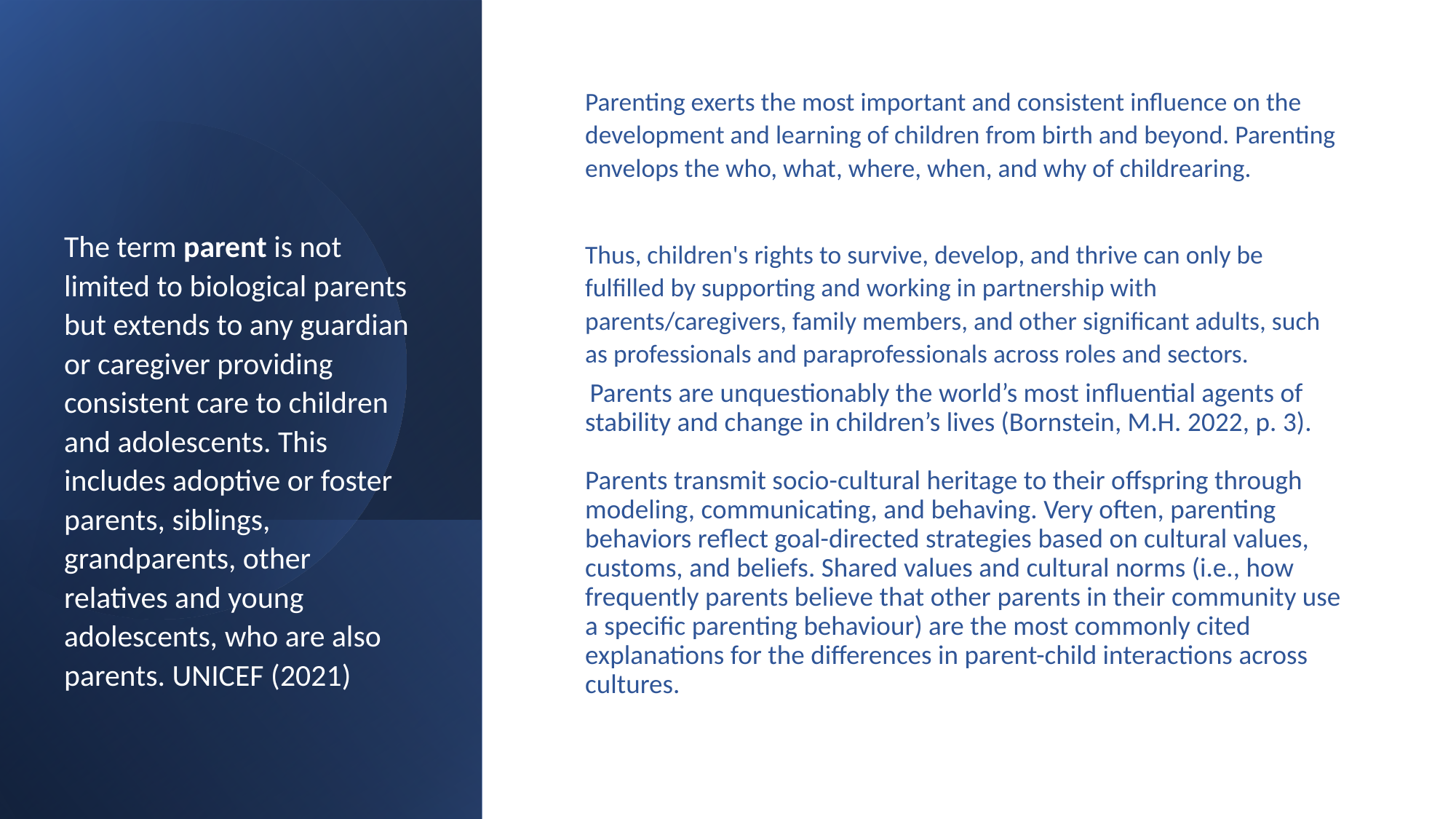

Parenting exerts the most important and consistent influence on the development and learning of children from birth and beyond. Parenting envelops the who, what, where, when, and why of childrearing.

Thus, children's rights to survive, develop, and thrive can only be fulfilled by supporting and working in partnership with parents/caregivers, family members, and other significant adults, such as professionals and paraprofessionals across roles and sectors.
 Parents are unquestionably the world’s most influential agents of stability and change in children’s lives (Bornstein, M.H. 2022, p. 3).

Parents transmit socio-cultural heritage to their offspring through modeling, communicating, and behaving. Very often, parenting behaviors reflect goal-directed strategies based on cultural values, customs, and beliefs. Shared values and cultural norms (i.e., how frequently parents believe that other parents in their community use a specific parenting behaviour) are the most commonly cited explanations for the differences in parent-child interactions across cultures.

The term parent is not limited to biological parents but extends to any guardian or caregiver providing consistent care to children and adolescents. This includes adoptive or foster parents, siblings, grandparents, other relatives and young adolescents, who are also parents. UNICEF (2021)